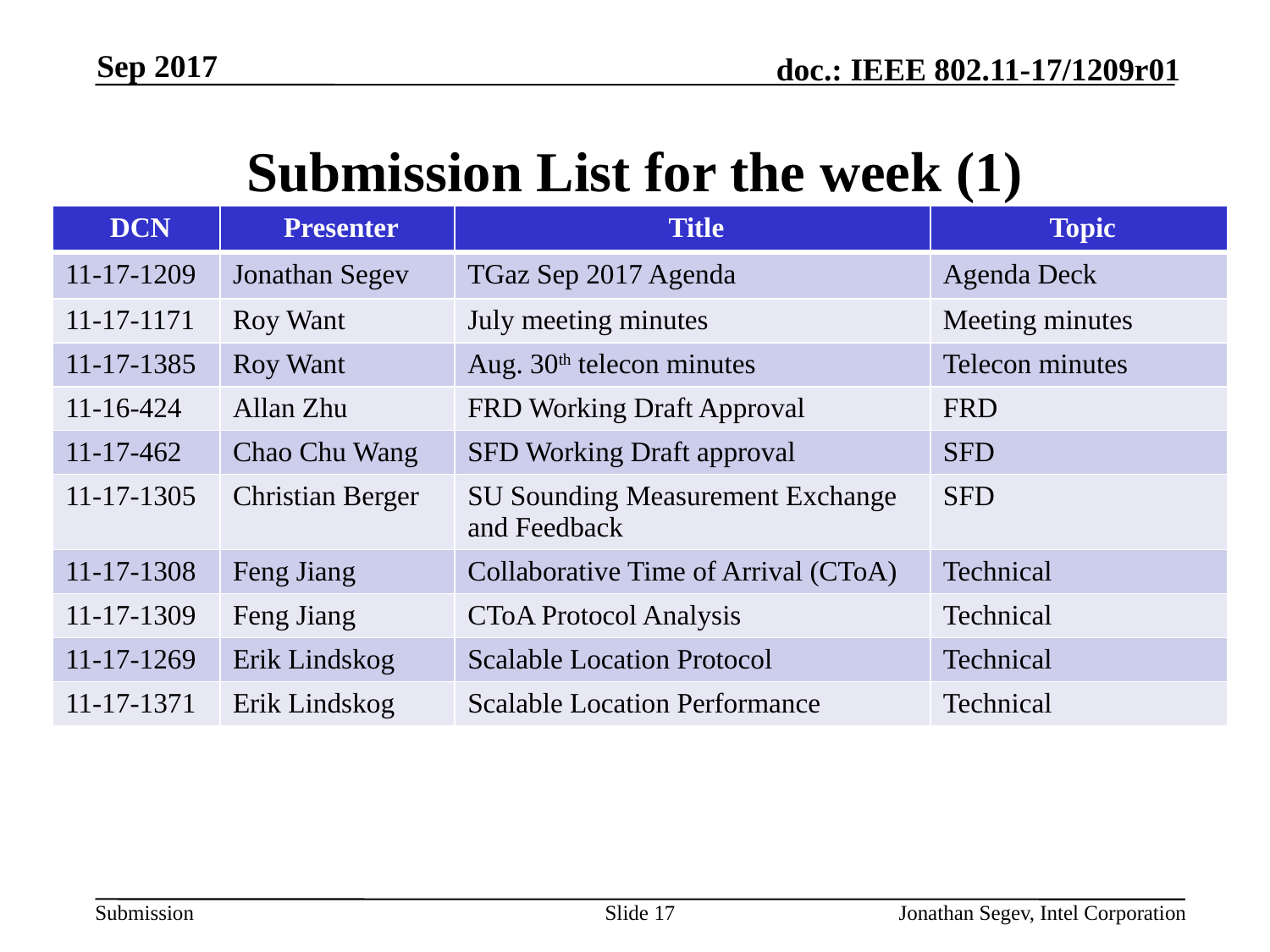

Sep 2017
# Submission List for the week (1)
| DCN | Presenter | Title | Topic |
| --- | --- | --- | --- |
| 11-17-1209 | Jonathan Segev | TGaz Sep 2017 Agenda | Agenda Deck |
| 11-17-1171 | Roy Want | July meeting minutes | Meeting minutes |
| 11-17-1385 | Roy Want | Aug. 30th telecon minutes | Telecon minutes |
| 11-16-424 | Allan Zhu | FRD Working Draft Approval | FRD |
| 11-17-462 | Chao Chu Wang | SFD Working Draft approval | SFD |
| 11-17-1305 | Christian Berger | SU Sounding Measurement Exchange and Feedback | SFD |
| 11-17-1308 | Feng Jiang | Collaborative Time of Arrival (CToA) | Technical |
| 11-17-1309 | Feng Jiang | CToA Protocol Analysis | Technical |
| 11-17-1269 | Erik Lindskog | Scalable Location Protocol | Technical |
| 11-17-1371 | Erik Lindskog | Scalable Location Performance | Technical |
Slide 17
Jonathan Segev, Intel Corporation